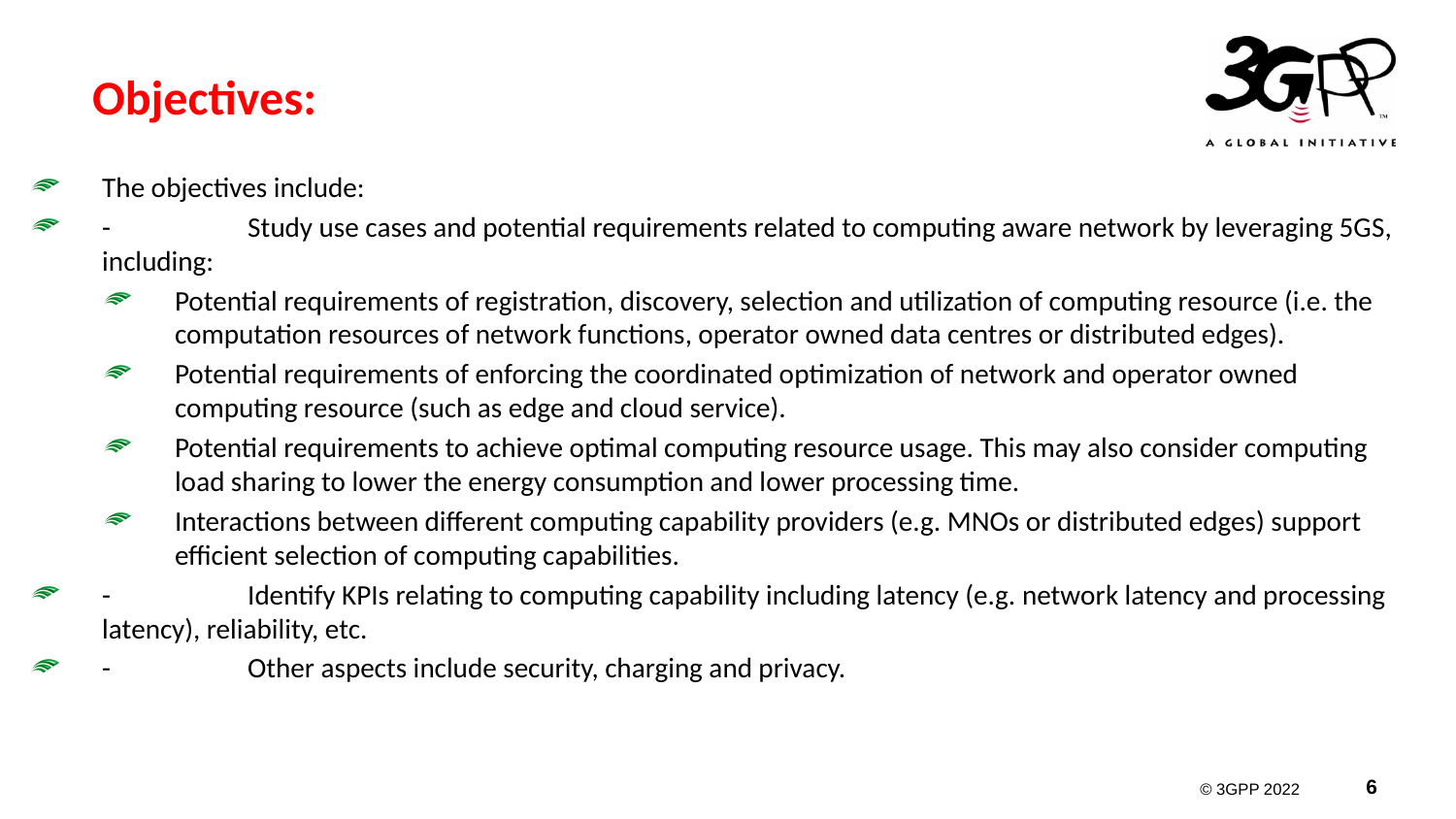

# Objectives:
The objectives include:
-	Study use cases and potential requirements related to computing aware network by leveraging 5GS, including:
Potential requirements of registration, discovery, selection and utilization of computing resource (i.e. the computation resources of network functions, operator owned data centres or distributed edges).
Potential requirements of enforcing the coordinated optimization of network and operator owned computing resource (such as edge and cloud service).
Potential requirements to achieve optimal computing resource usage. This may also consider computing load sharing to lower the energy consumption and lower processing time.
Interactions between different computing capability providers (e.g. MNOs or distributed edges) support efficient selection of computing capabilities.
-	Identify KPIs relating to computing capability including latency (e.g. network latency and processing latency), reliability, etc.
-	Other aspects include security, charging and privacy.